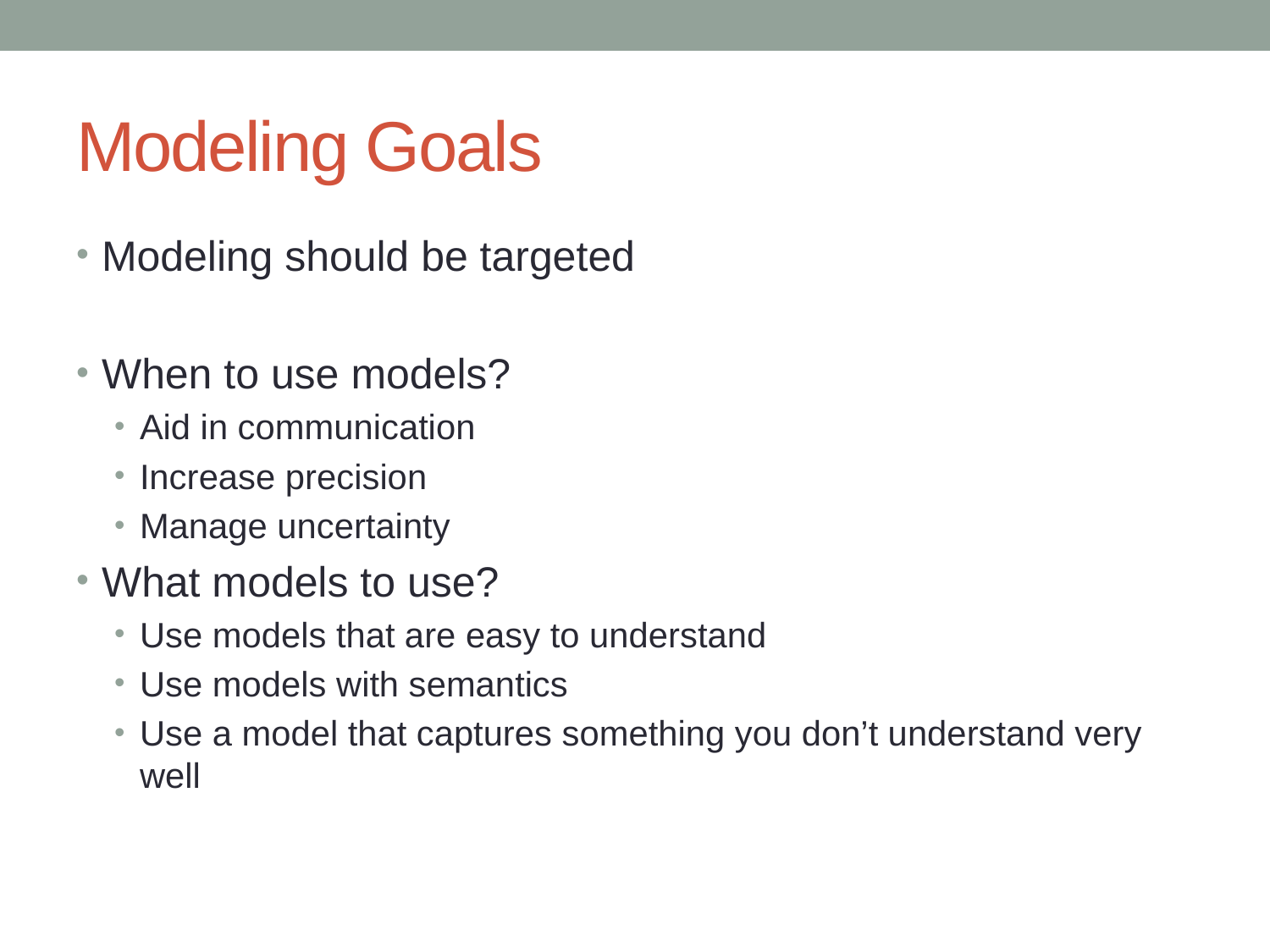

# Modeling Goals
Modeling should be targeted

When to use models?
Aid in communication
Increase precision
Manage uncertainty
What models to use?
Use models that are easy to understand
Use models with semantics
Use a model that captures something you don’t understand very well